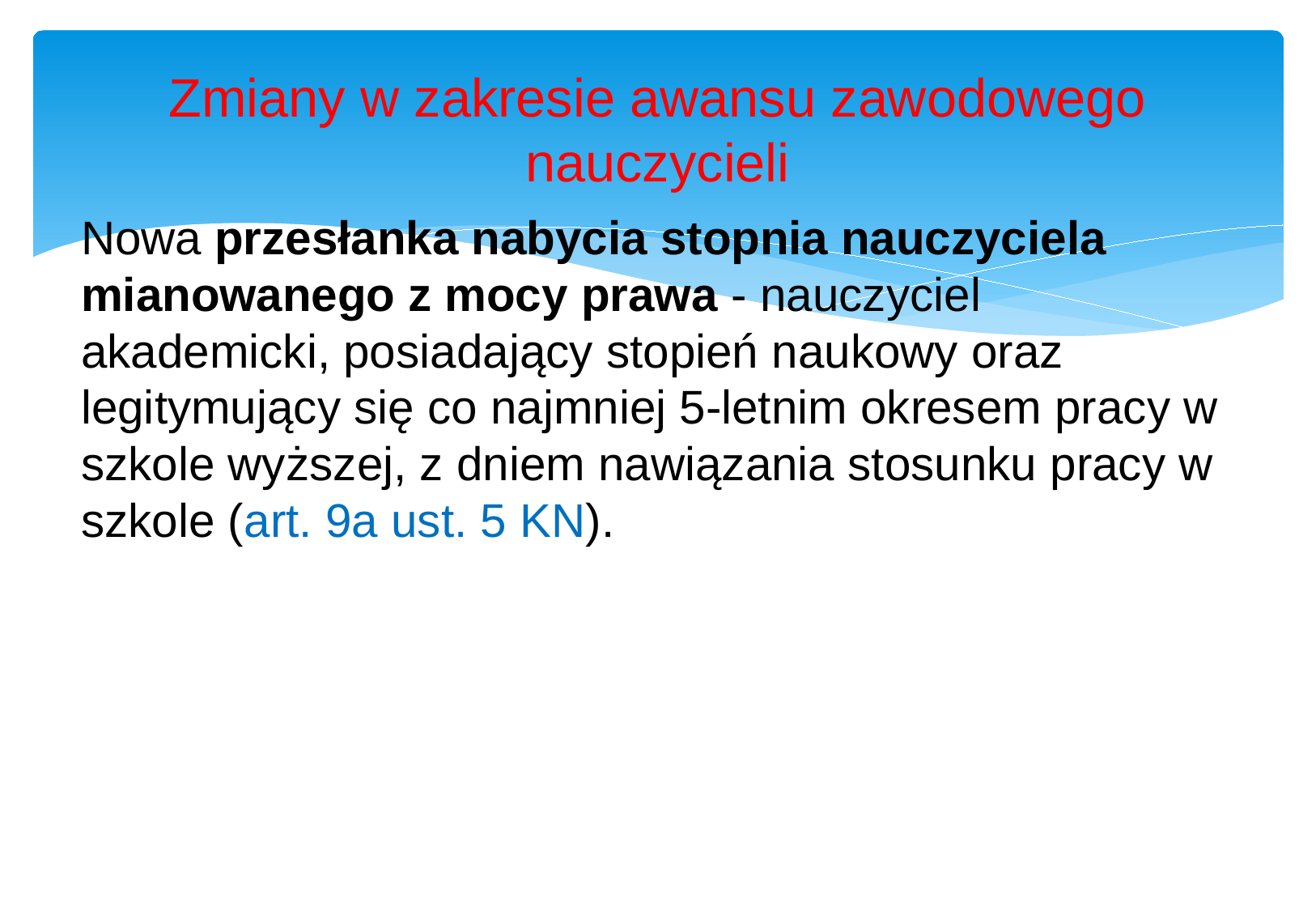

# Zmiany w zakresie awansu zawodowego nauczycieli

Nowa przesłanka nabycia stopnia nauczyciela mianowanego z mocy prawa - nauczyciel akademicki, posiadający stopień naukowy oraz legitymujący się co najmniej 5-letnim okresem pracy w szkole wyższej, z dniem nawiązania stosunku pracy w szkole (art. 9a ust. 5 KN).